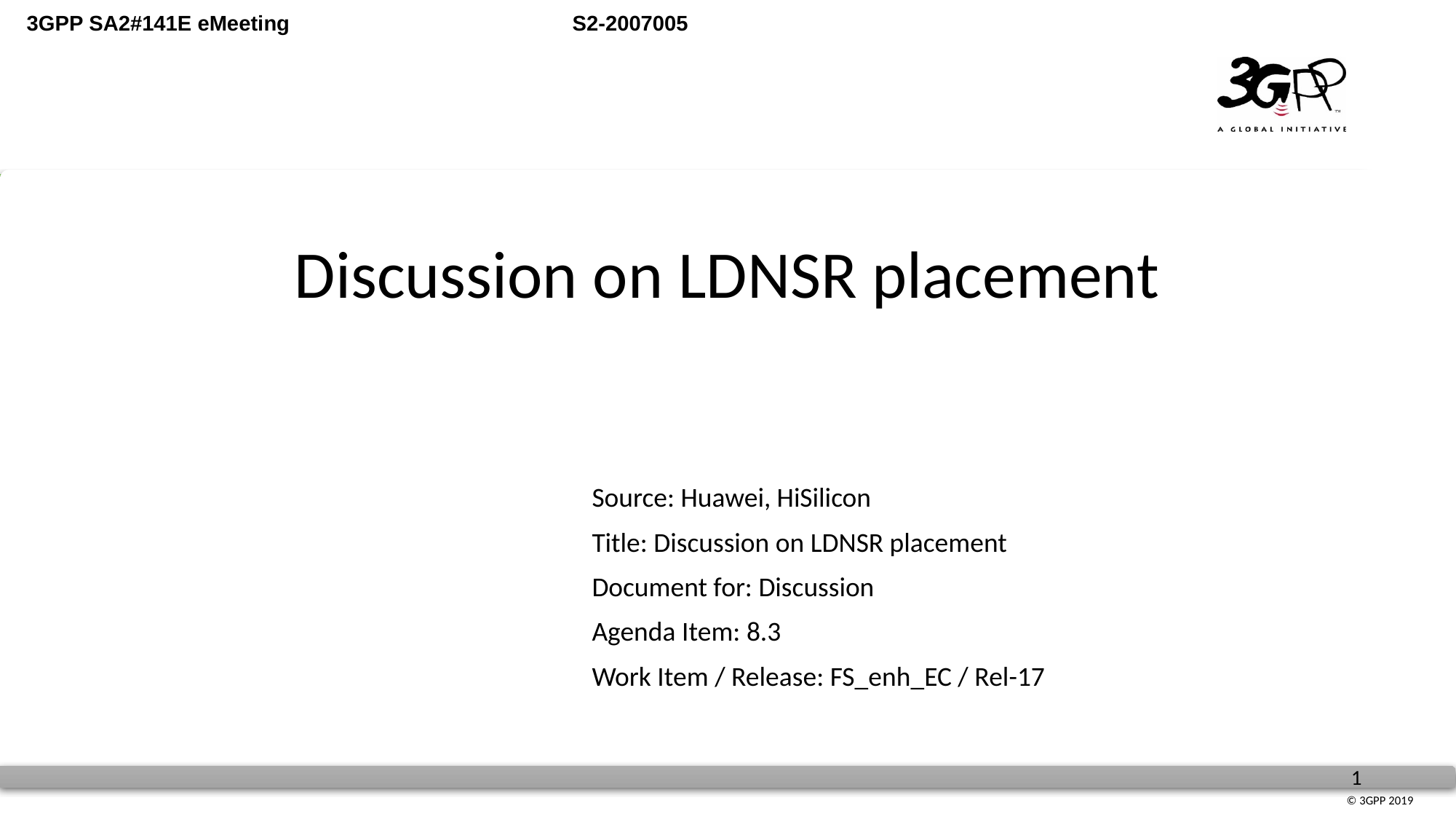

Discussion on LDNSR placement
Source: Huawei, HiSilicon
Title: Discussion on LDNSR placement
Document for: Discussion
Agenda Item: 8.3
Work Item / Release: FS_enh_EC / Rel-17